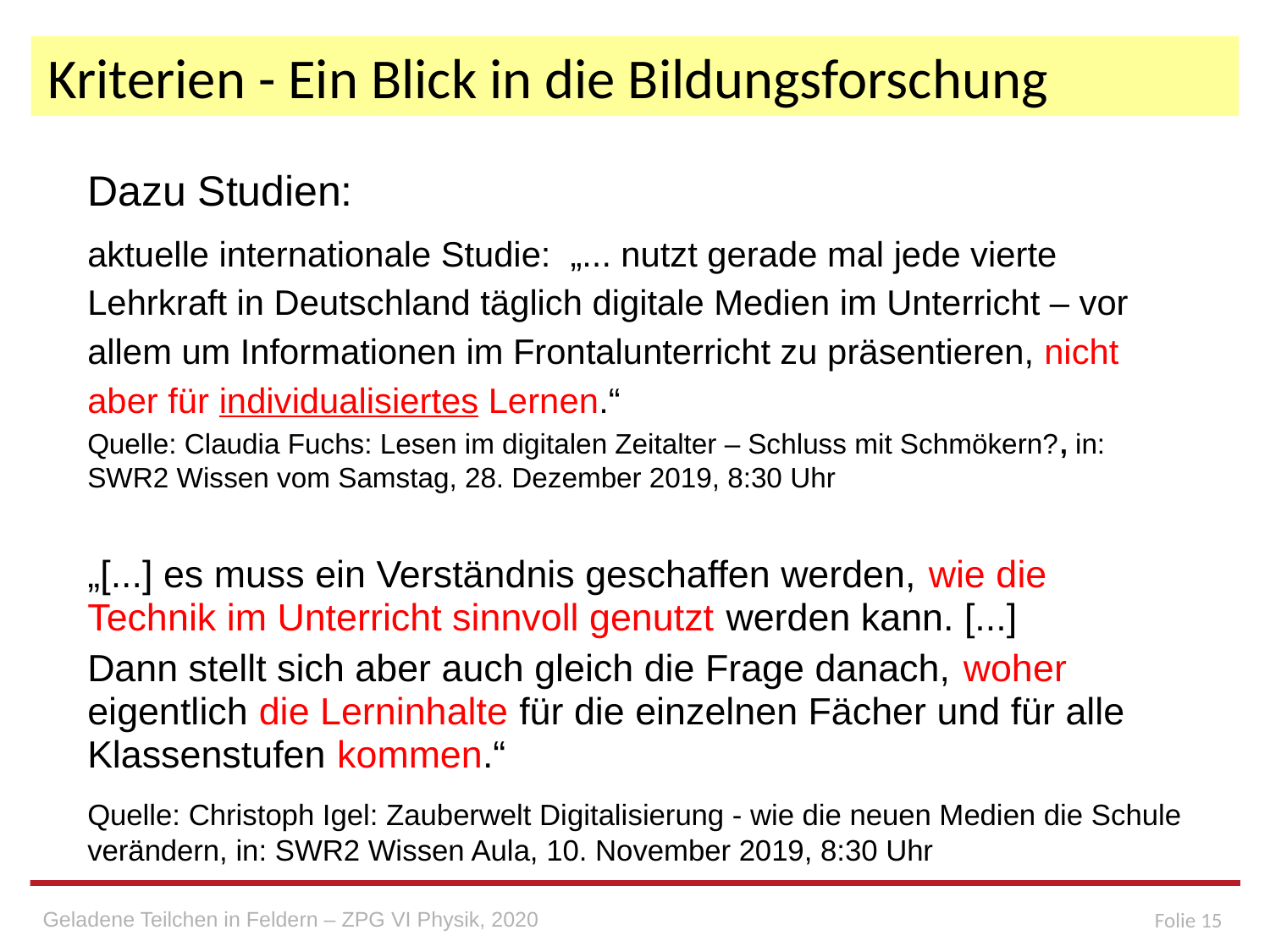

# Kriterien - Ein Blick in die Bildungsforschung
Dazu Studien:
aktuelle internationale Studie:  „... nutzt gerade mal jede vierte Lehrkraft in Deutschland täglich digitale Medien im Unterricht – vor allem um Informationen im Frontalunterricht zu präsentieren, nicht aber für individualisiertes Lernen.“
Quelle: Claudia Fuchs: Lesen im digitalen Zeitalter – Schluss mit Schmökern?, in: SWR2 Wissen vom Samstag, 28. Dezember 2019, 8:30 Uhr

„[...] es muss ein Verständnis geschaffen werden, wie die Technik im Unterricht sinnvoll genutzt werden kann. [...]
Dann stellt sich aber auch gleich die Frage danach, woher eigentlich die Lerninhalte für die einzelnen Fächer und für alle Klassenstufen kommen.“
Quelle: Christoph Igel: Zauberwelt Digitalisierung - wie die neuen Medien die Schule verändern, in: SWR2 Wissen Aula, 10. November 2019, 8:30 Uhr

Geladene Teilchen in Feldern – ZPG VI Physik, 2020
Folie 15